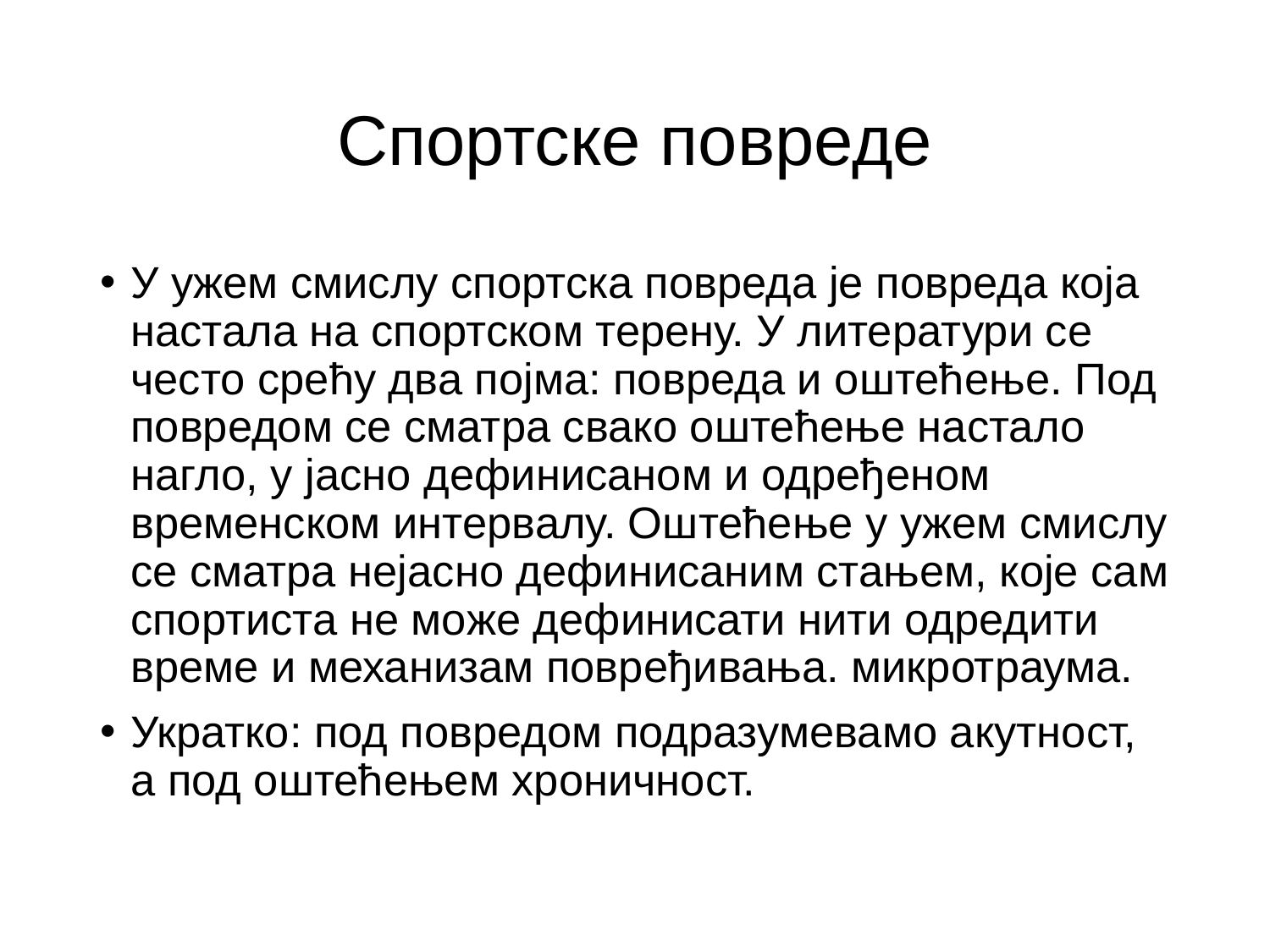

# Спортске повреде
У ужем смислу спортска повреда је повреда која настала на спортском терену. У литератури се често срећу два појма: повреда и оштећење. Под повредом се сматра свако оштећење настало нагло, у јасно дефинисаном и одређеном временском интервалу. Оштећење у ужем смислу се сматра нејасно дефинисаним стањем, које сам спортиста не може дефинисати нити одредити време и механизам повређивања. микротраума.
Укратко: под повредом подразумевамо акутност, а под оштећењем хроничност.